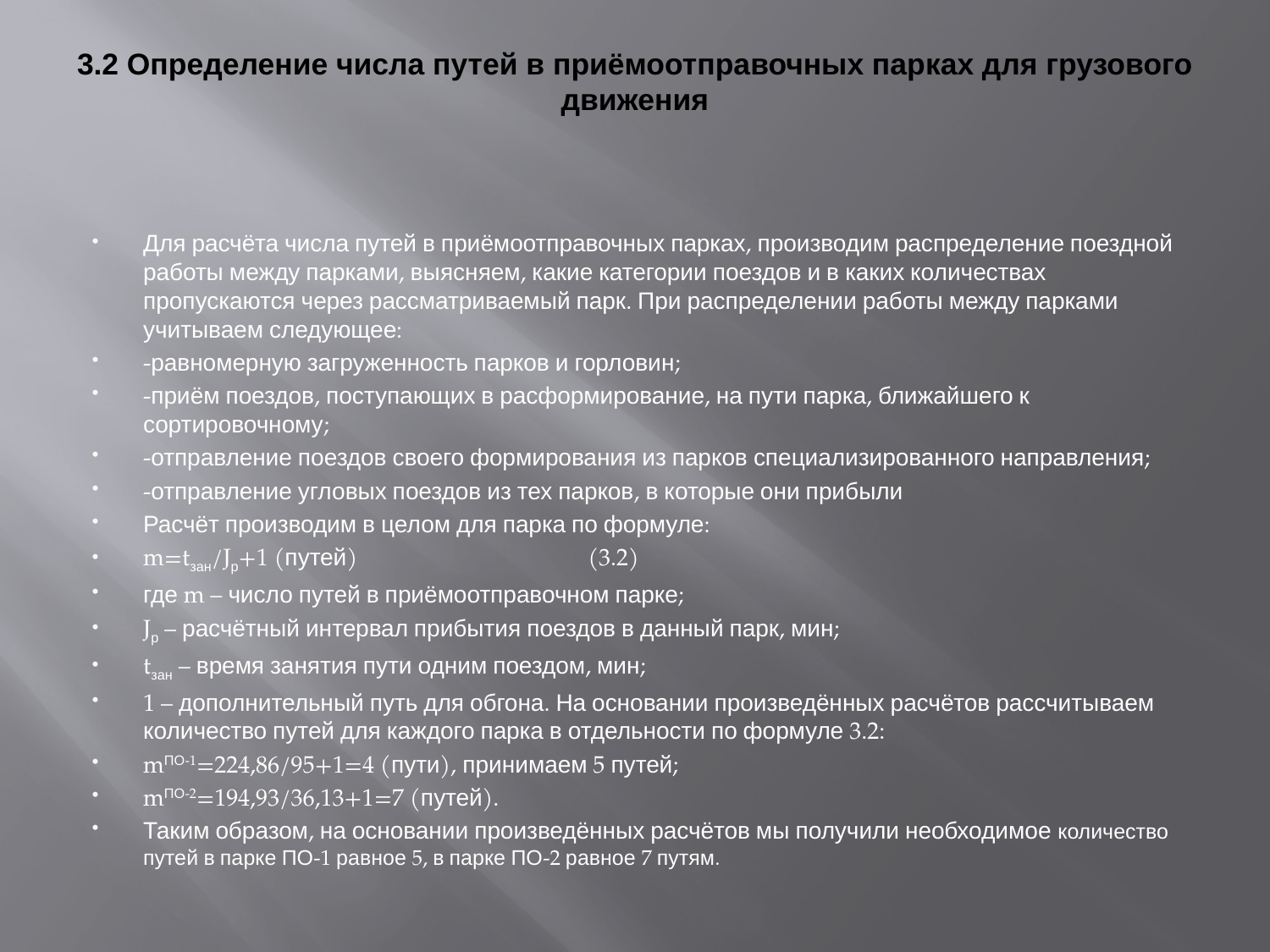

# 3.2 Определение числа путей в приёмоотправочных парках для грузового движения
Для расчёта числа путей в приёмоотправочных парках, производим распределение поездной работы между парками, выясняем, какие категории поездов и в каких количествах пропускаются через рассматриваемый парк. При распределении работы между парками учитываем следующее:
-равномерную загруженность парков и горловин;
-приём поездов, поступающих в расформирование, на пути парка, ближайшего к сортировочному;
-отправление поездов своего формирования из парков специализированного направления;
-отправление угловых поездов из тех парков, в которые они прибыли
Расчёт производим в целом для парка по формуле:
m=tзан/Jр+1 (путей)                                       (3.2)
где m – число путей в приёмоотправочном парке;
Jр – расчётный интервал прибытия поездов в данный парк, мин;
tзан – время занятия пути одним поездом, мин;
1 – дополнительный путь для обгона. На основании произведённых расчётов рассчитываем количество путей для каждого парка в отдельности по формуле 3.2:
mПО-1=224,86/95+1=4 (пути), принимаем 5 путей;
mПО-2=194,93/36,13+1=7 (путей).
Таким образом, на основании произведённых расчётов мы получили необходимое количество путей в парке ПО-1 равное 5, в парке ПО-2 равное 7 путям.